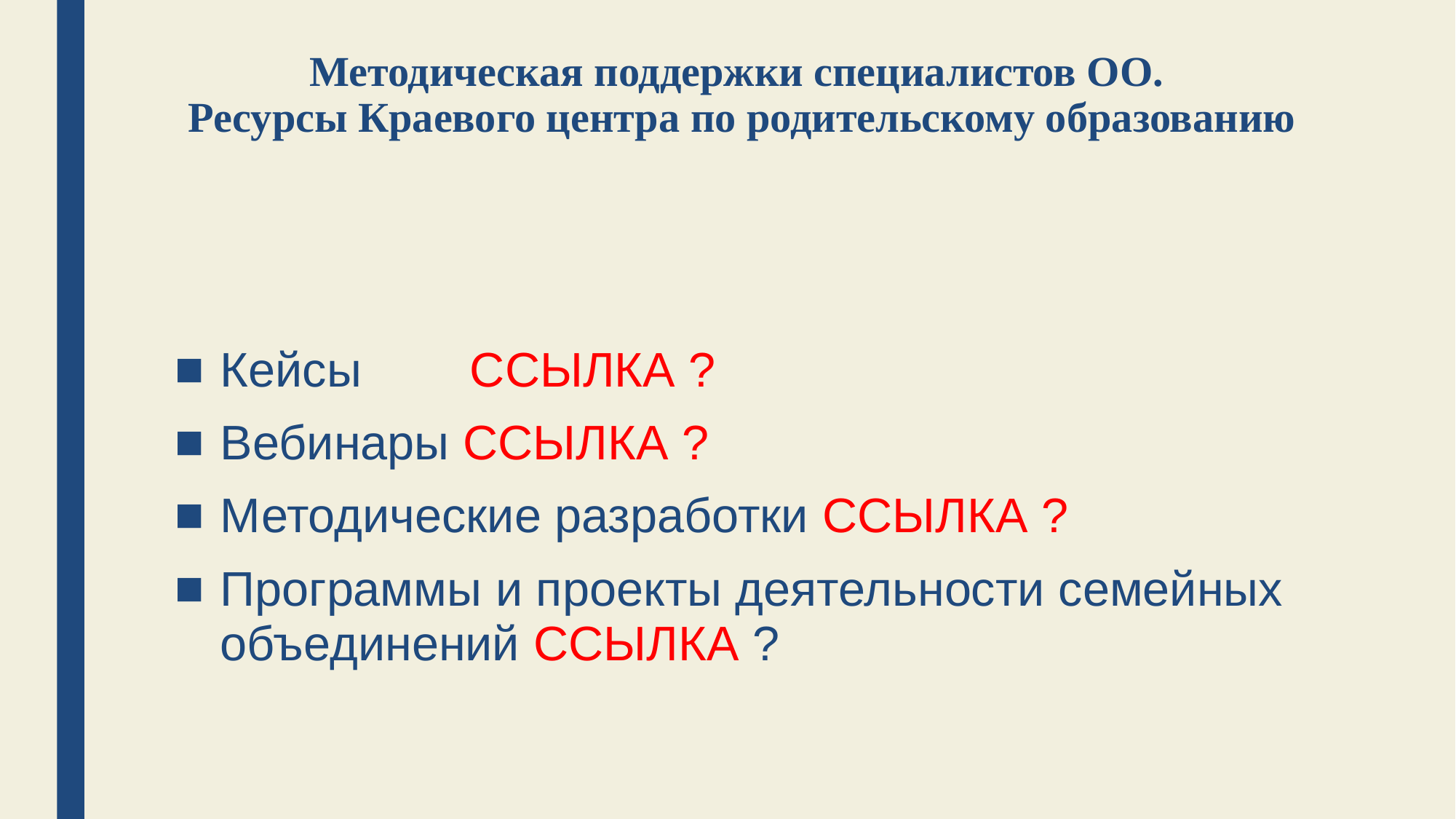

# Методическая поддержки специалистов ОО. Ресурсы Краевого центра по родительскому образованию
Кейсы        ССЫЛКА ?
Вебинары ССЫЛКА ?
Методические разработки ССЫЛКА ?
Программы и проекты деятельности семейных объединений ССЫЛКА ?